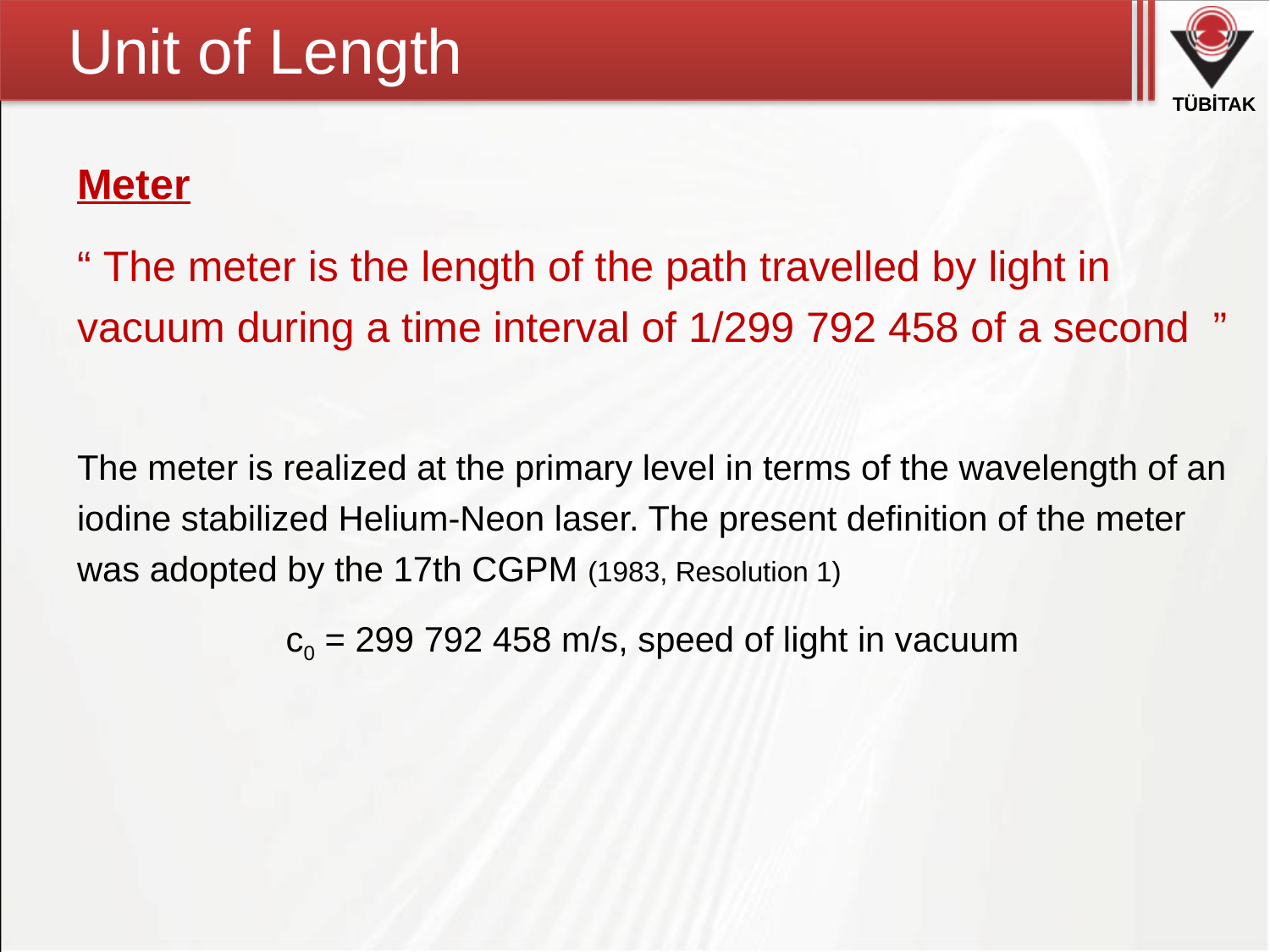

# Unit of Length
Meter
“ The meter is the length of the path travelled by light in vacuum during a time interval of 1/299 792 458 of a second  ”

The meter is realized at the primary level in terms of the wavelength of an iodine stabilized Helium-Neon laser. The present definition of the meter was adopted by the 17th CGPM (1983, Resolution 1)
c0 = 299 792 458 m/s, speed of light in vacuum